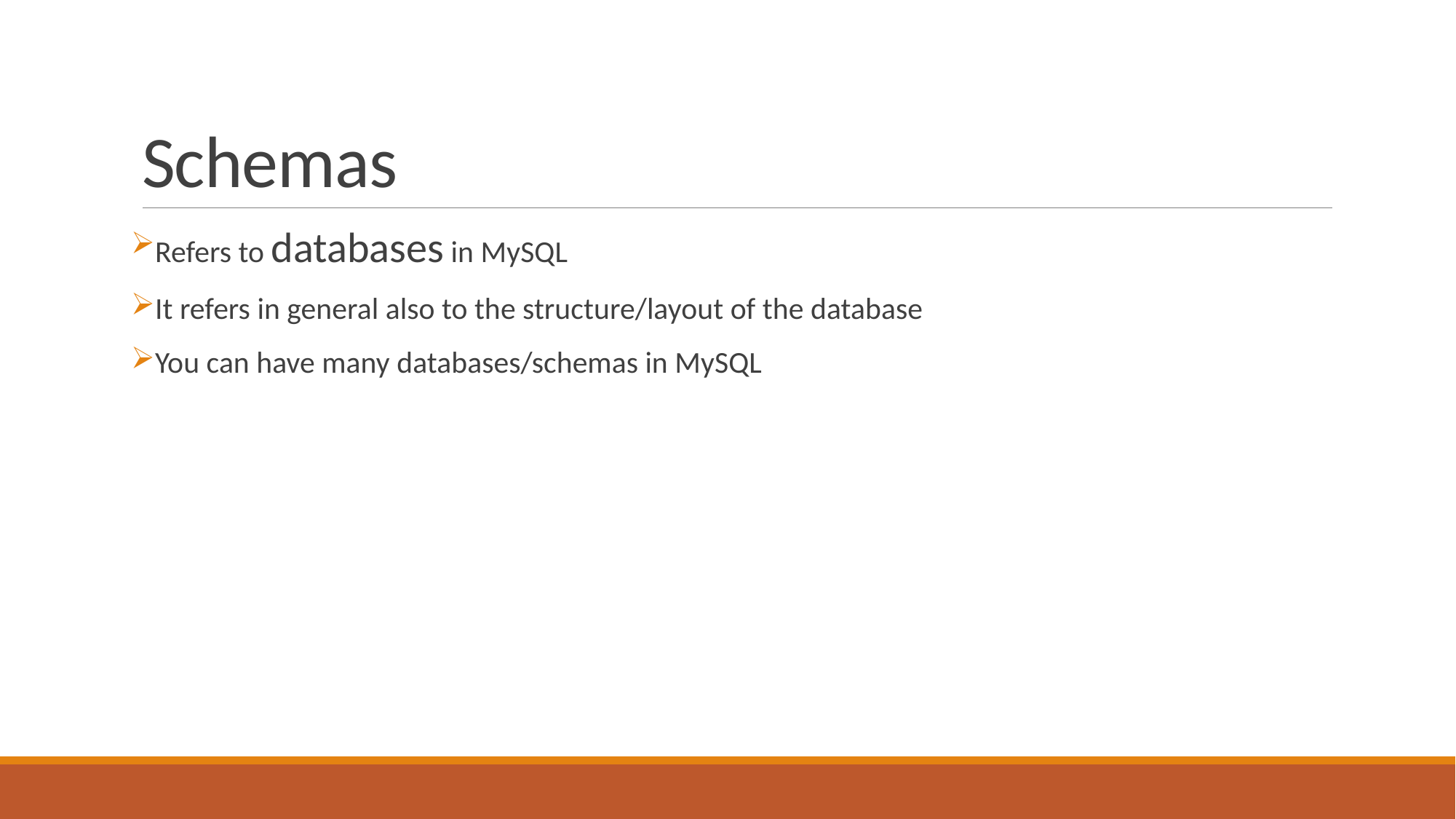

# Schemas
Refers to databases in MySQL
It refers in general also to the structure/layout of the database
You can have many databases/schemas in MySQL